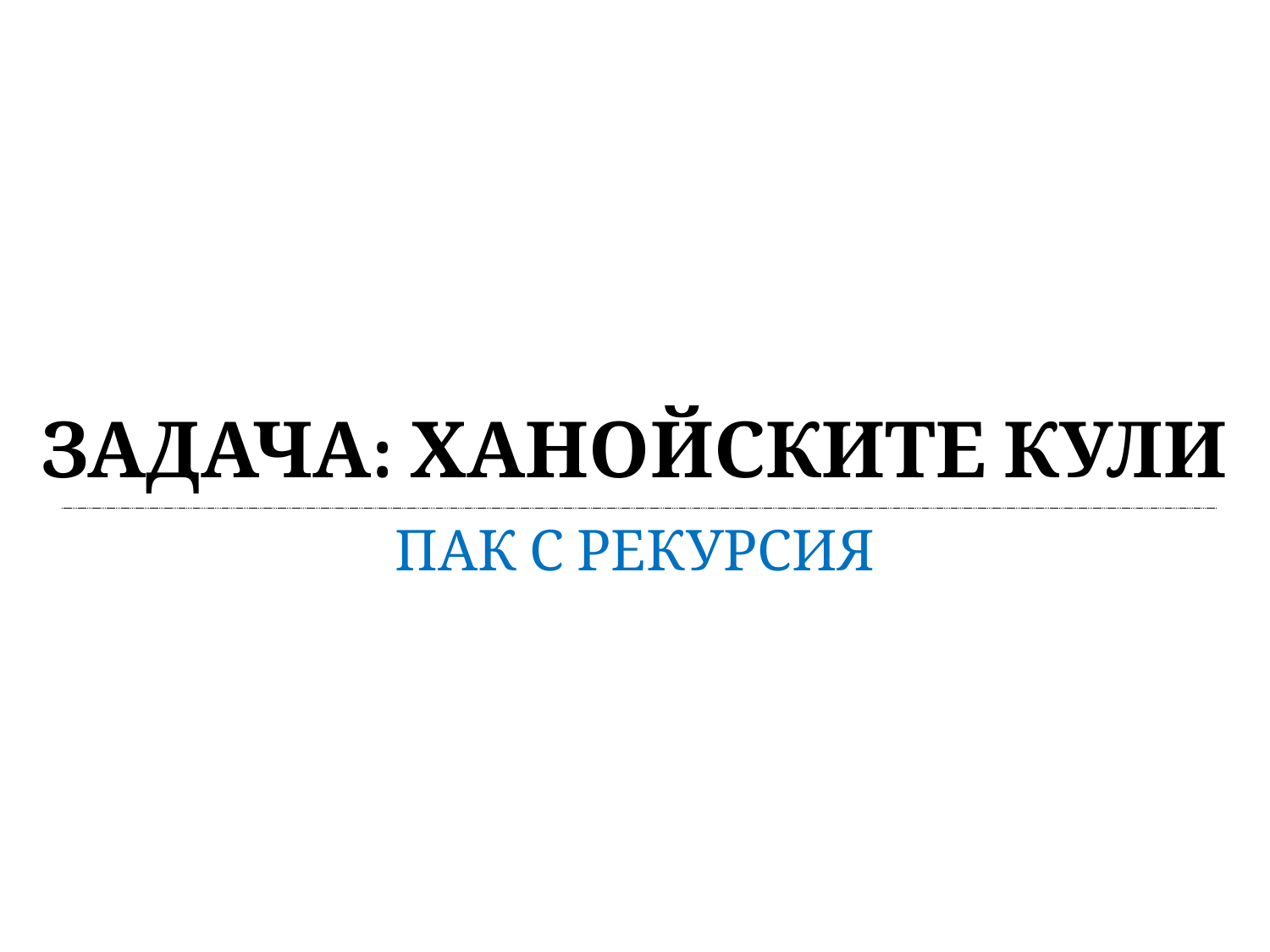

# Задача: Ханойските кули
Пак с рекурсия